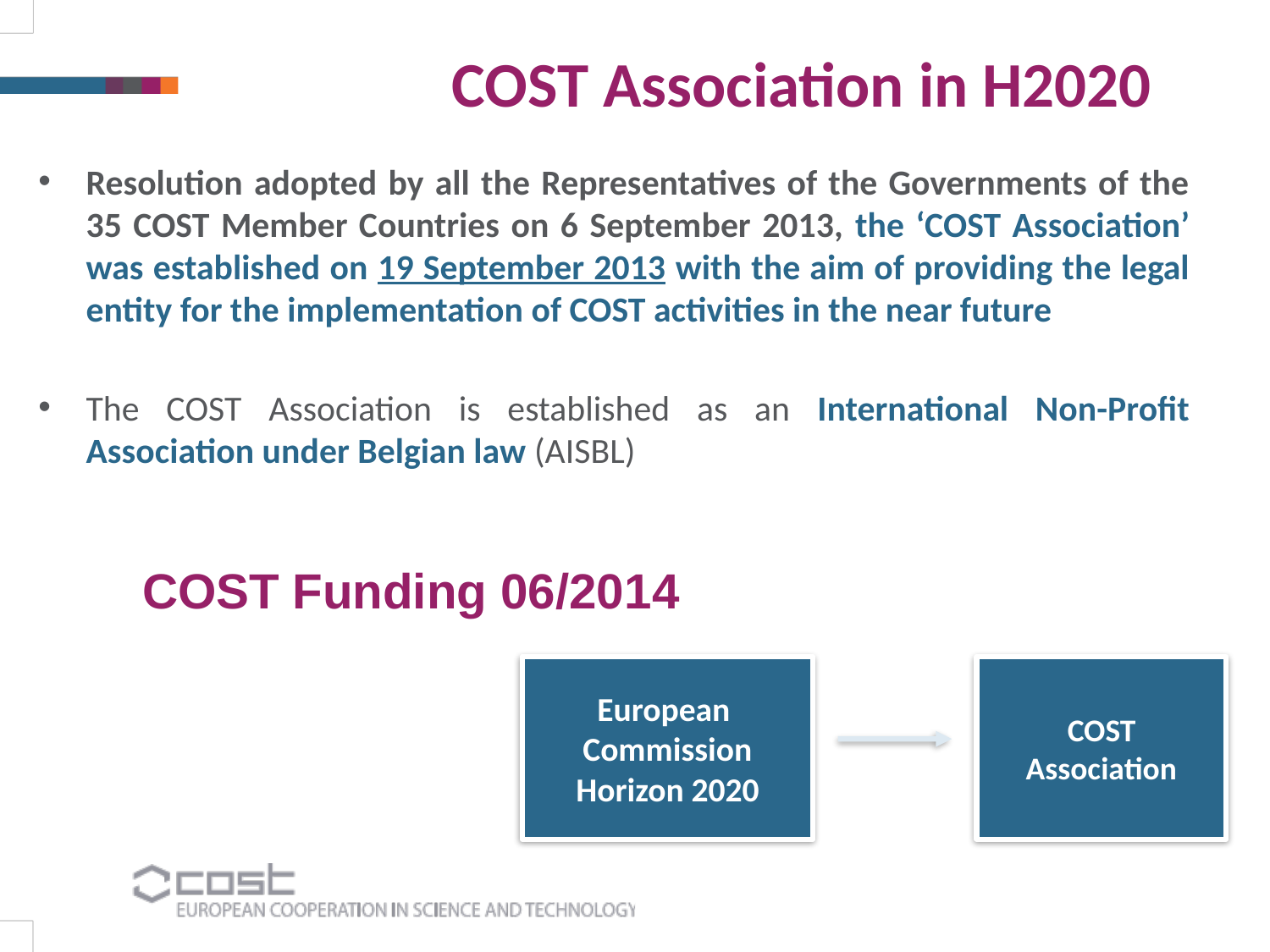

COST Association in H2020
Resolution adopted by all the Representatives of the Governments of the 35 COST Member Countries on 6 September 2013, the ‘COST Association’ was established on 19 September 2013 with the aim of providing the legal entity for the implementation of COST activities in the near future

The COST Association is established as an International Non-Profit Association under Belgian law (AISBL)
COST Funding 06/2014
European
Commission
Horizon 2020
COST
Association